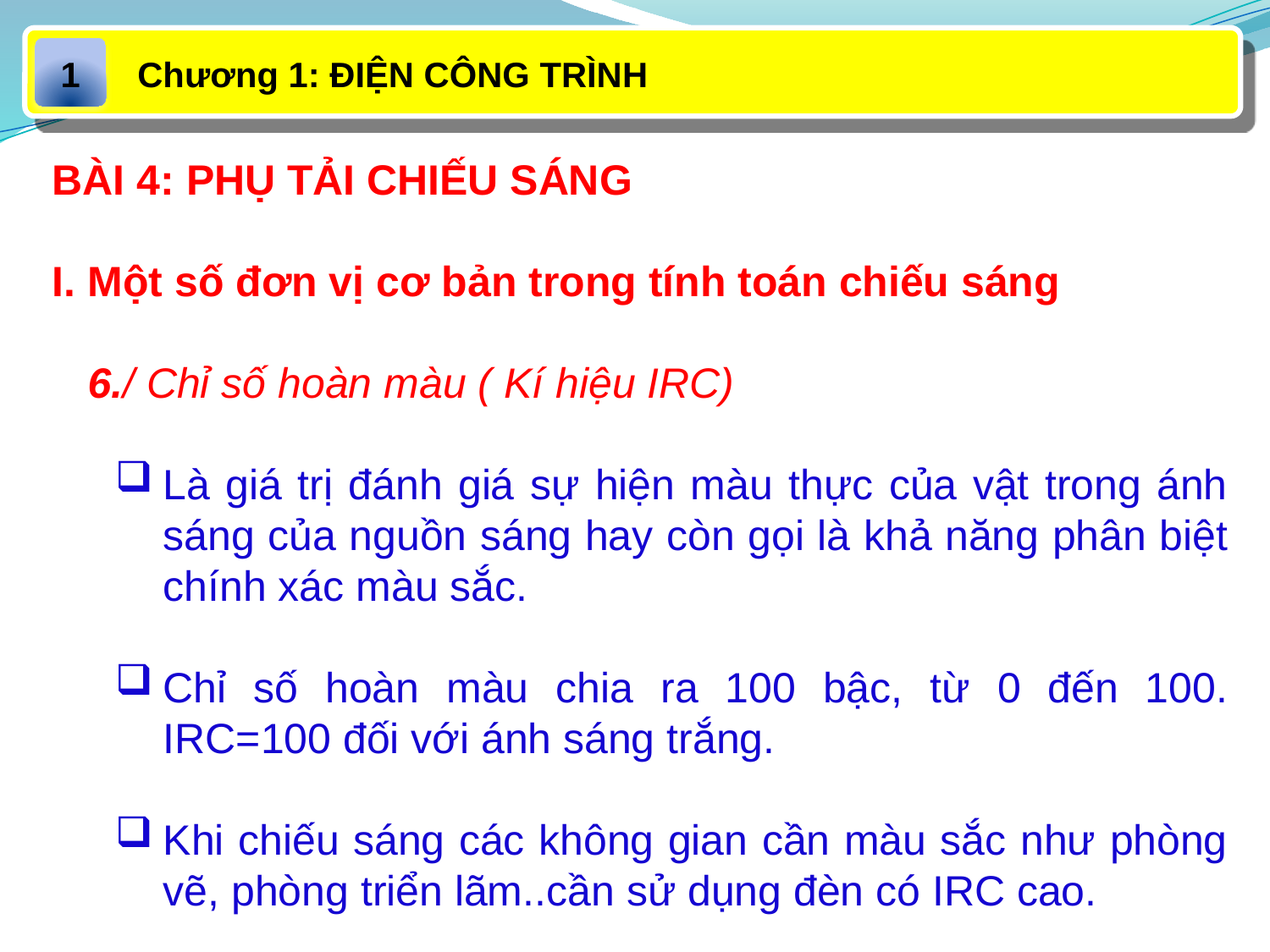

Chương 1: ĐIỆN CÔNG TRÌNH
1

BÀI 4: PHỤ TẢI CHIẾU SÁNG

I. Một số đơn vị cơ bản trong tính toán chiếu sáng

   6./ Chỉ số hoàn màu ( Kí hiệu IRC)

Là giá trị đánh giá sự hiện màu thực của vật trong ánh sáng của nguồn sáng hay còn gọi là khả năng phân biệt chính xác màu sắc.

Chỉ số hoàn màu chia ra 100 bậc, từ 0 đến 100. IRC=100 đối với ánh sáng trắng.

Khi chiếu sáng các không gian cần màu sắc như phòng vẽ, phòng triển lãm..cần sử dụng đèn có IRC cao.